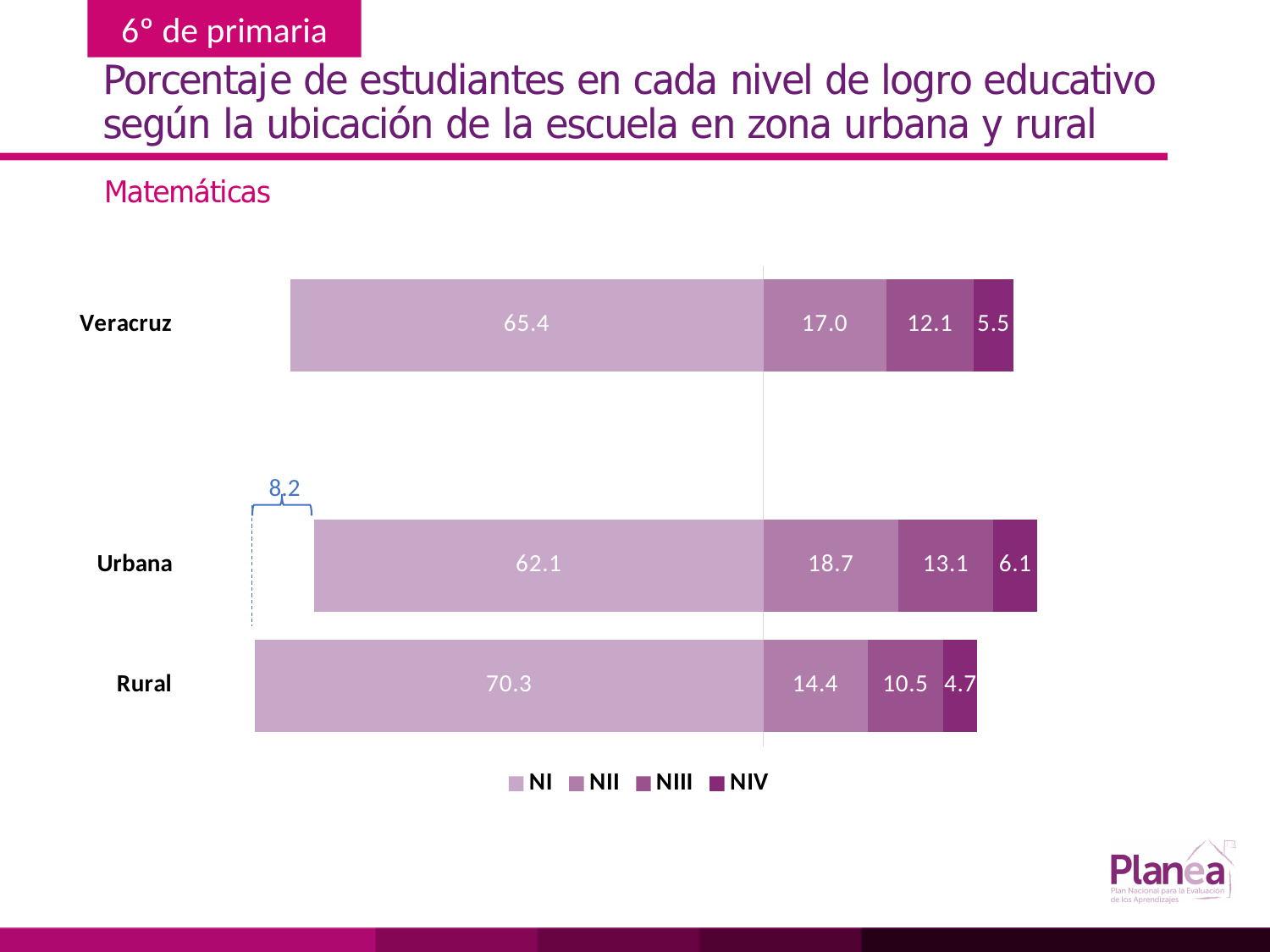

# Porcentaje de estudiantes en cada nivel de logro educativo según la ubicación de la escuela en zona urbana y rural

Matemáticas

### Chart

| Category |  |  |  |  |
|---|---|---|---|---|
| Rural | -70.3 | 14.4 | 10.5 | 4.7 |
| Urbana | -62.1 | 18.7 | 13.1 | 6.1 |
|  | None | None | None | None |
| Veracruz | -65.4 | 17.0 | 12.1 | 5.5 |
8.2